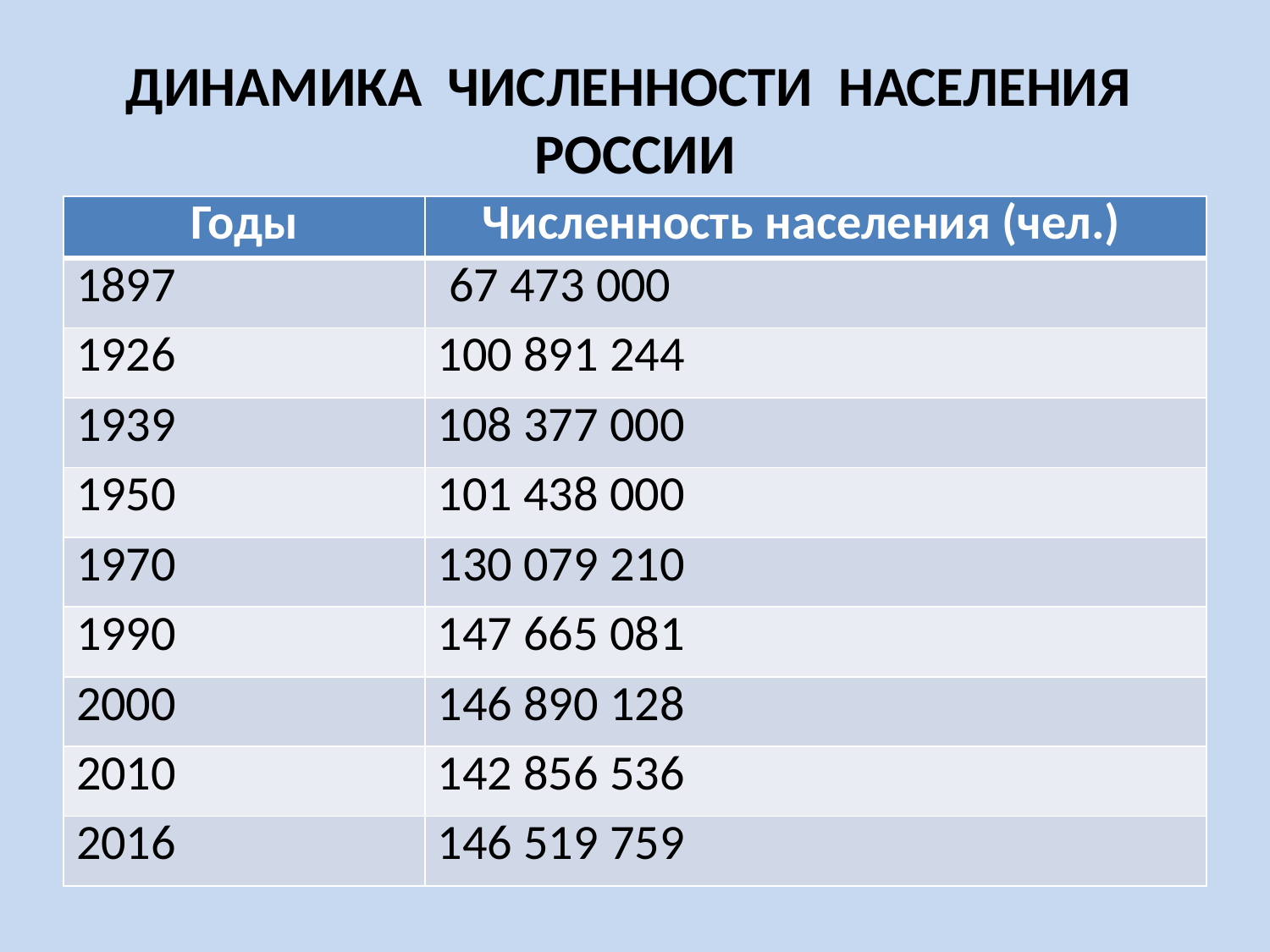

# ДИНАМИКА  ЧИСЛЕННОСТИ  НАСЕЛЕНИЯ  РОССИИ
| Годы | Численность населения (чел.) |
| --- | --- |
| 1897 | 67 473 000 |
| 1926 | 100 891 244 |
| 1939 | 108 377 000 |
| 1950 | 101 438 000 |
| 1970 | 130 079 210 |
| 1990 | 147 665 081 |
| 2000 | 146 890 128 |
| 2010 | 142 856 536 |
| 2016 | 146 519 759 |